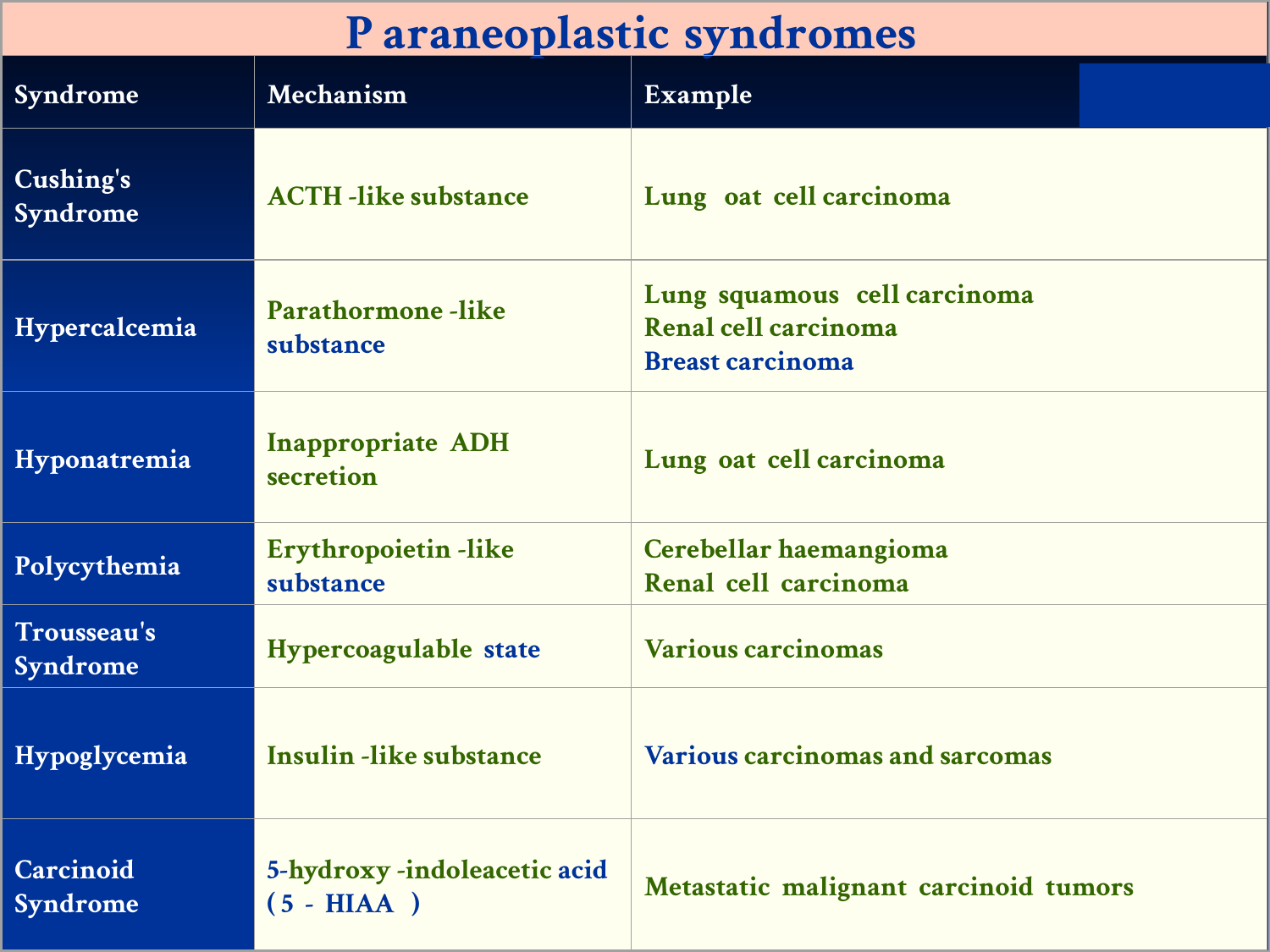

P araneoplastic  syndromes

Syndrome

Mechanism

Example

Cushing's Syndrome

ACTH -like substance

Lung   oat  cell carcinoma

Hypercalcemia

Parathormone -like substance

Lung  squamous   cell carcinoma
Renal cell carcinoma
Breast carcinoma

Hyponatremia

Inappropriate  ADH secretion

Lung  oat  cell carcinoma

Polycythemia

Erythropoietin -like substance

Cerebellar haemangioma
Renal  cell  carcinoma

Trousseau's Syndrome

Hypercoagulable  state

Various carcinomas

Hypoglycemia

Insulin -like substance

Various carcinomas and sarcomas

Carcinoid Syndrome

5-hydroxy -indoleacetic acid  ( 5  -  HIAA   )

Metastatic  malignant  carcinoid  tumors